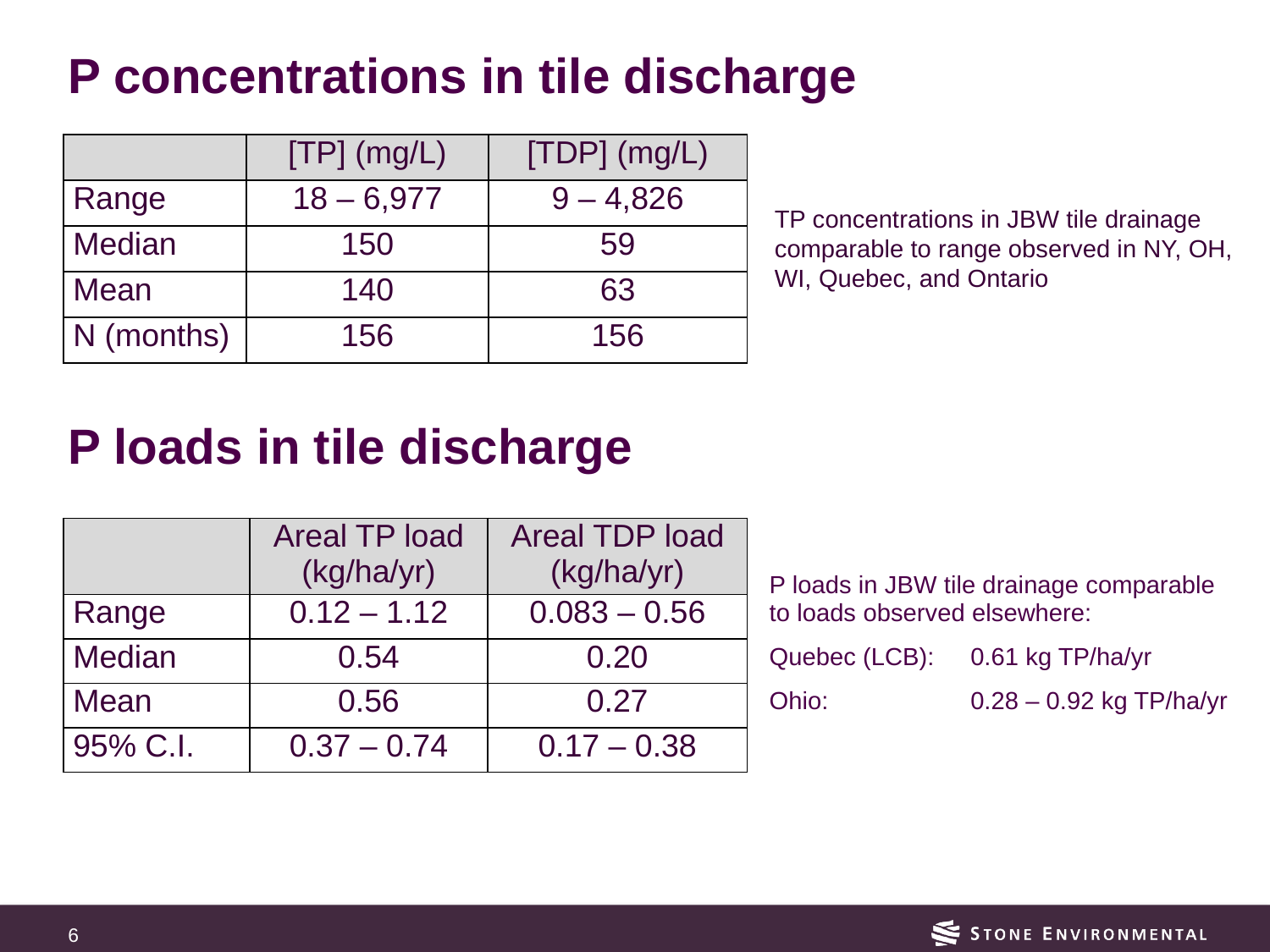

# P concentrations in tile discharge
|  | [TP] (mg/L) | [TDP] (mg/L) |
| --- | --- | --- |
| Range | 18 – 6,977 | 9 – 4,826 |
| Median | 150 | 59 |
| Mean | 140 | 63 |
| N (months) | 156 | 156 |
TP concentrations in JBW tile drainage comparable to range observed in NY, OH, WI, Quebec, and Ontario
P loads in tile discharge
|  | Areal TP load (kg/ha/yr) | Areal TDP load (kg/ha/yr) |
| --- | --- | --- |
| Range | 0.12 – 1.12 | 0.083 – 0.56 |
| Median | 0.54 | 0.20 |
| Mean | 0.56 | 0.27 |
| 95% C.I. | 0.37 – 0.74 | 0.17 – 0.38 |
| P loads in JBW tile drainage comparable to loads observed elsewhere: |  |
| --- | --- |
| Quebec (LCB): | 0.61 kg TP/ha/yr |
| Ohio: | 0.28 – 0.92 kg TP/ha/yr |